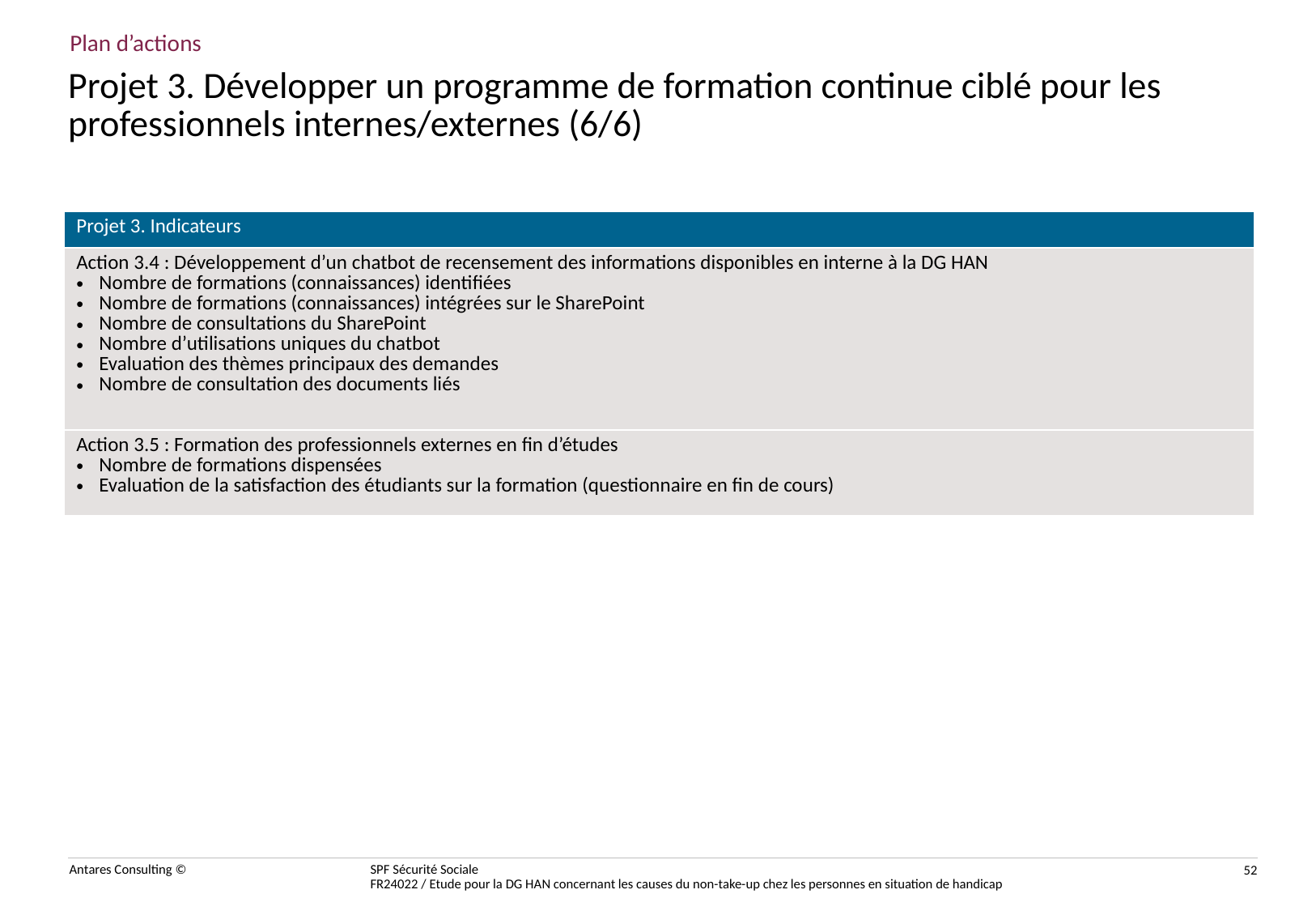

Plan d’actions
# Projet 3. Développer un programme de formation continue ciblé pour les professionnels internes/externes (6/6)
| Projet 3. Indicateurs |
| --- |
| Action 3.4 : Développement d’un chatbot de recensement des informations disponibles en interne à la DG HAN Nombre de formations (connaissances) identifiées Nombre de formations (connaissances) intégrées sur le SharePoint Nombre de consultations du SharePoint Nombre d’utilisations uniques du chatbot Evaluation des thèmes principaux des demandes Nombre de consultation des documents liés |
| Action 3.5 : Formation des professionnels externes en fin d’études Nombre de formations dispensées Evaluation de la satisfaction des étudiants sur la formation (questionnaire en fin de cours) |